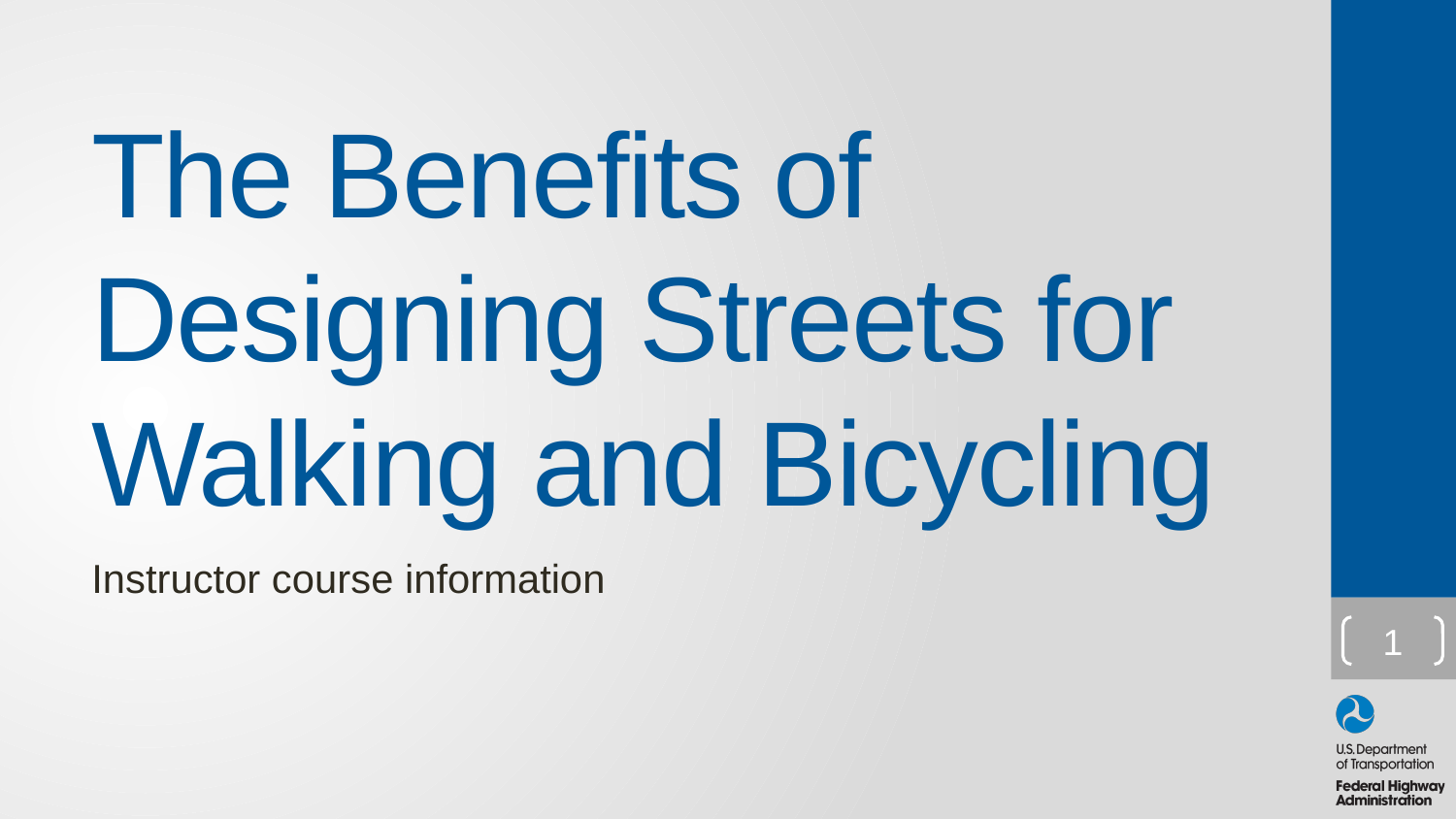

# The Benefits of Designing Streets for Walking and Bicycling
Instructor course information
1